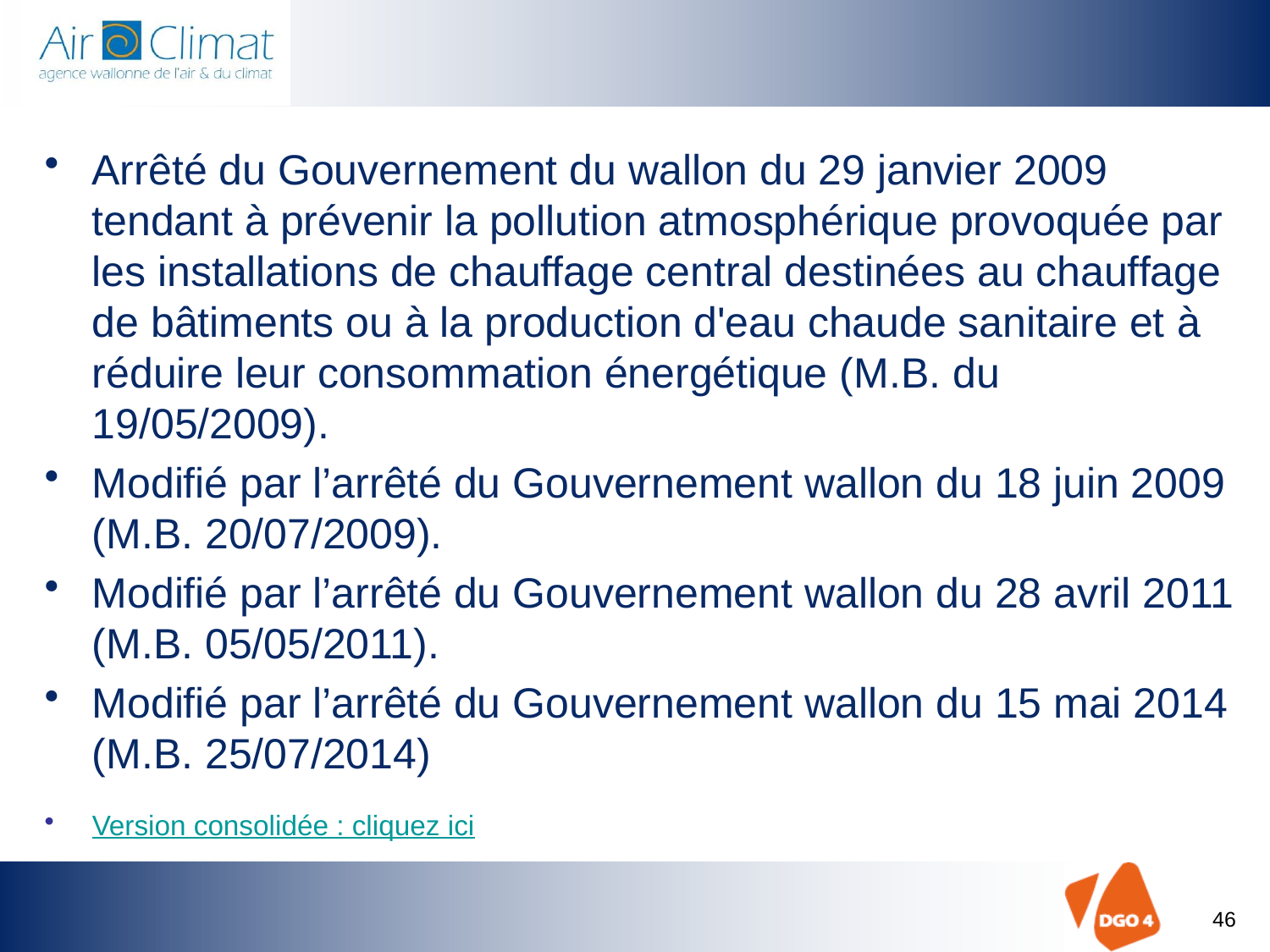

#
Arrêté du Gouvernement du wallon du 29 janvier 2009 tendant à prévenir la pollution atmosphérique provoquée par les installations de chauffage central destinées au chauffage de bâtiments ou à la production d'eau chaude sanitaire et à réduire leur consommation énergétique (M.B. du 19/05/2009).
Modifié par l’arrêté du Gouvernement wallon du 18 juin 2009 (M.B. 20/07/2009).
Modifié par l’arrêté du Gouvernement wallon du 28 avril 2011 (M.B. 05/05/2011).
Modifié par l’arrêté du Gouvernement wallon du 15 mai 2014 (M.B. 25/07/2014)

Version consolidée : cliquez ici

46